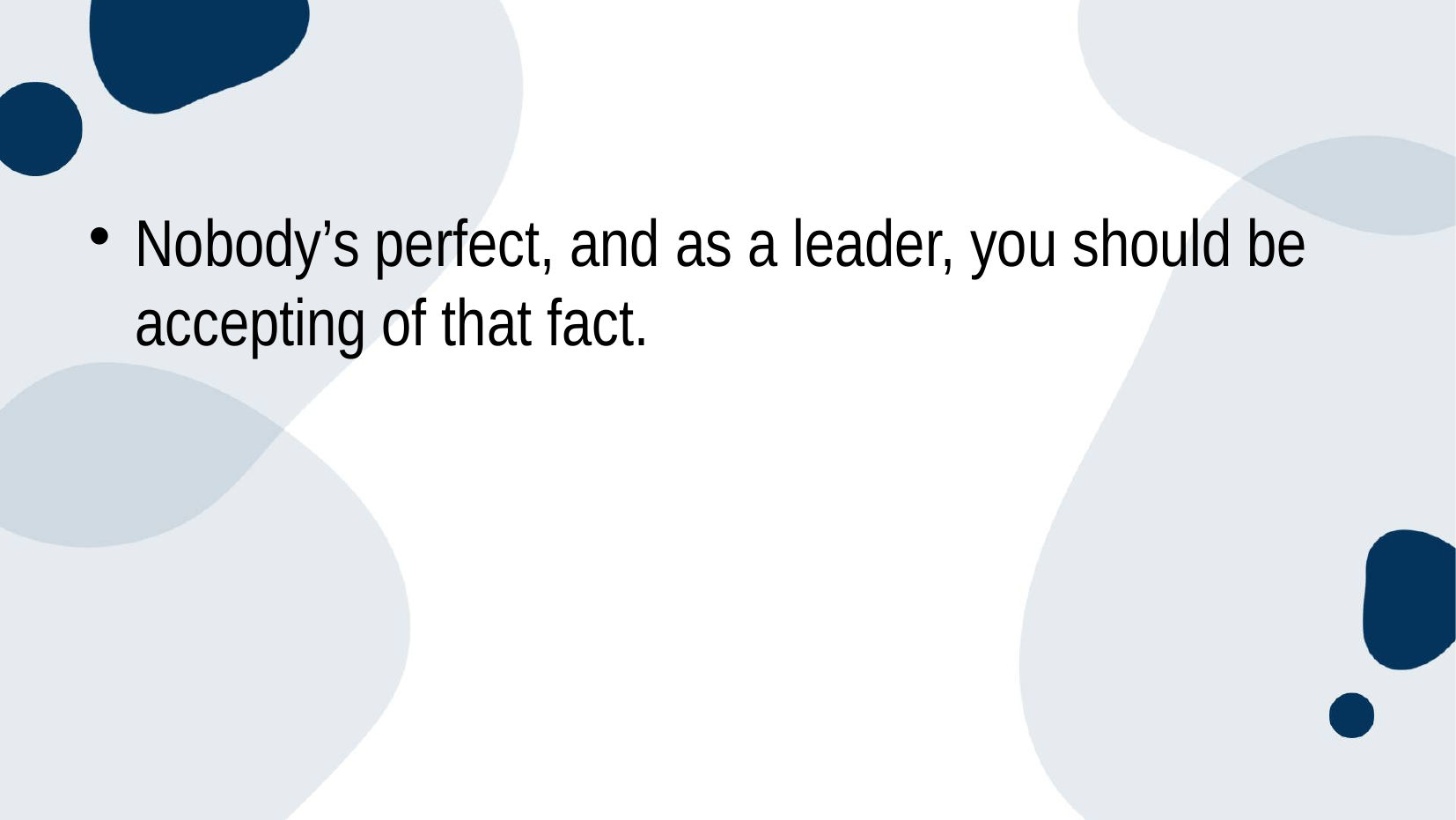

#
Nobody’s perfect, and as a leader, you should be accepting of that fact.